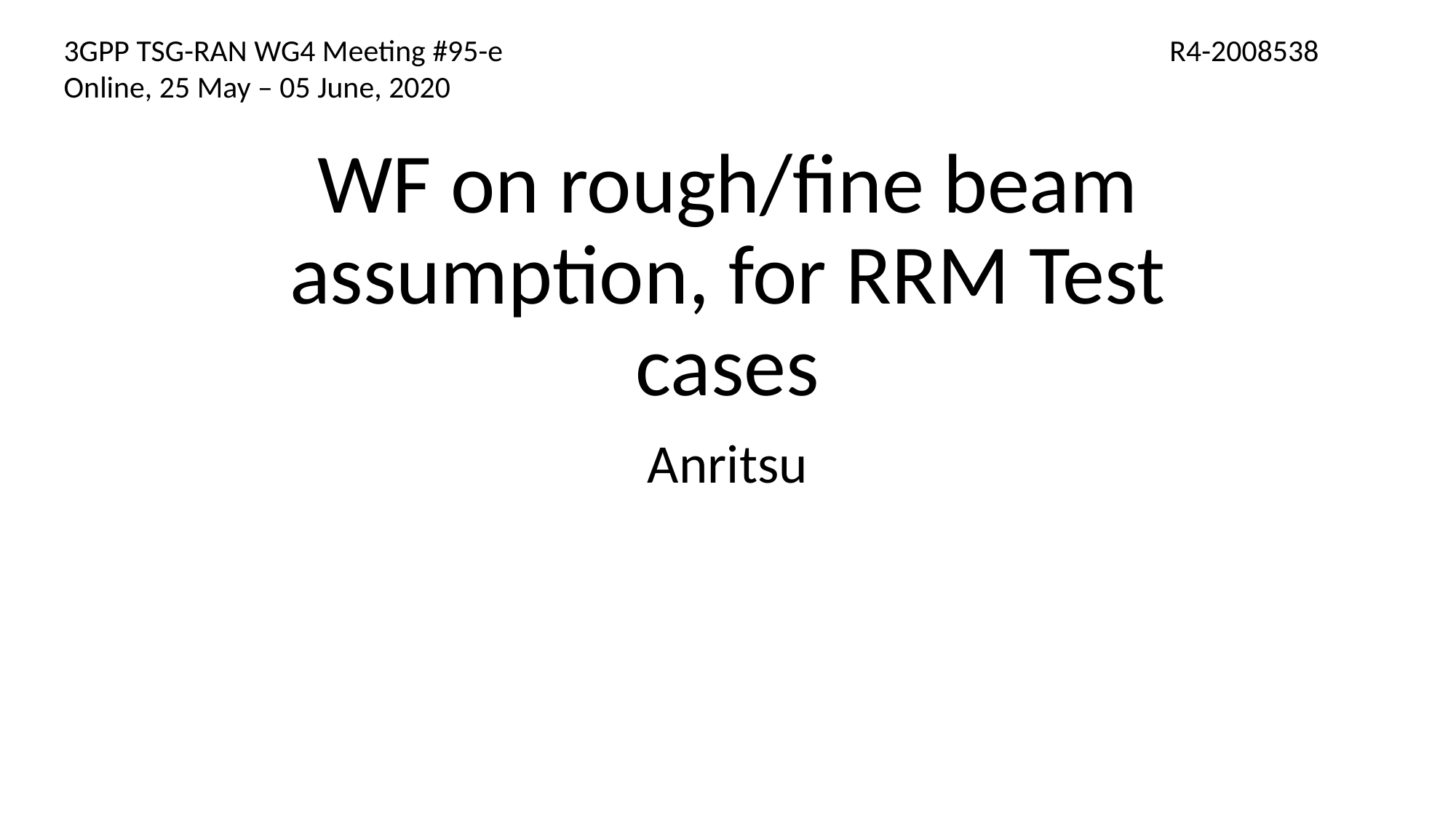

R4-2008538
3GPP TSG-RAN WG4 Meeting #95-e
Online, 25 May – 05 June, 2020
# WF on rough/fine beam assumption, for RRM Test cases
Anritsu